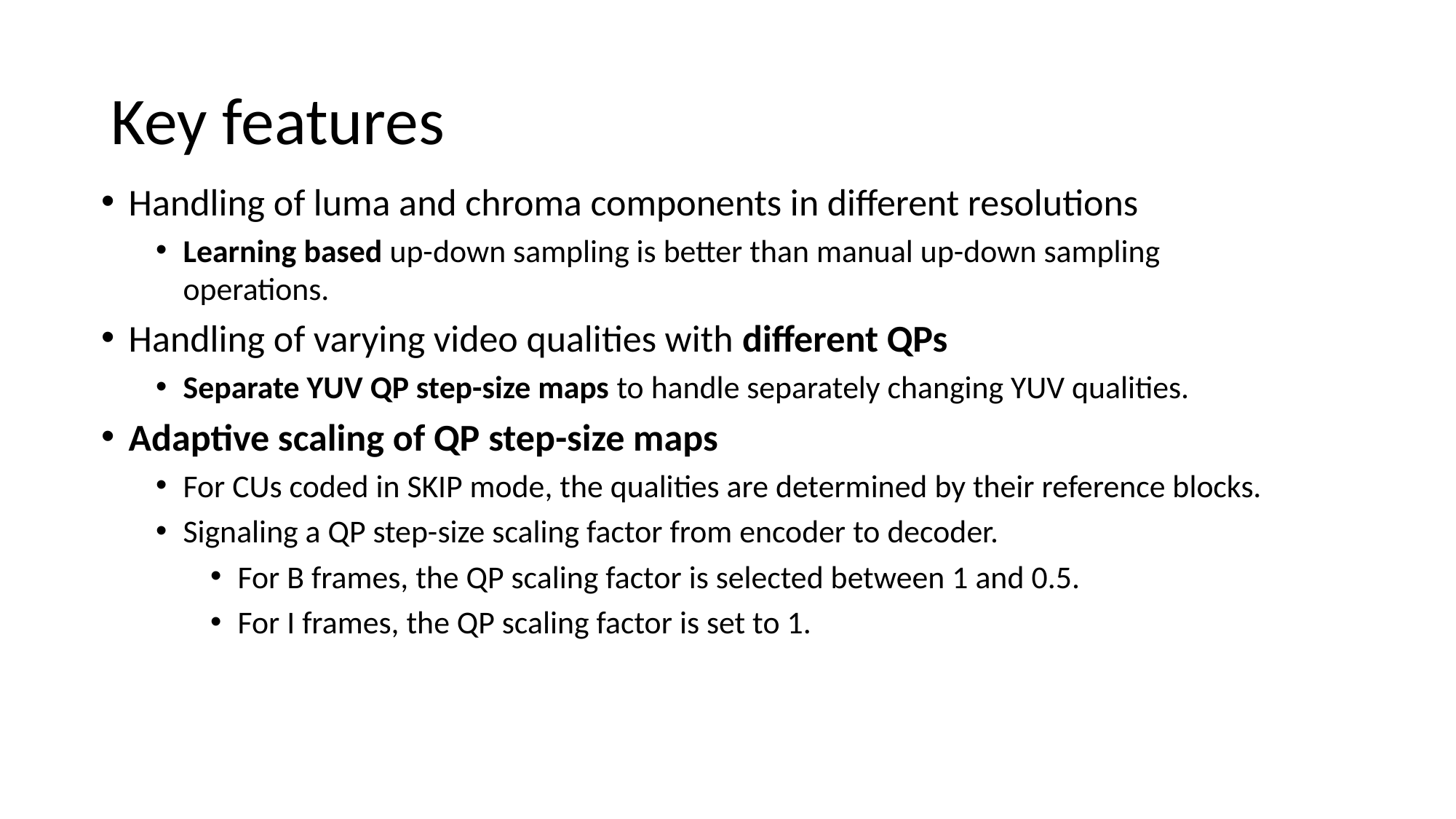

# Key features
Handling of luma and chroma components in different resolutions
Learning based up-down sampling is better than manual up-down sampling operations.
Handling of varying video qualities with different QPs
Separate YUV QP step-size maps to handle separately changing YUV qualities.
Adaptive scaling of QP step-size maps
For CUs coded in SKIP mode, the qualities are determined by their reference blocks.
Signaling a QP step-size scaling factor from encoder to decoder.
For B frames, the QP scaling factor is selected between 1 and 0.5.
For I frames, the QP scaling factor is set to 1.